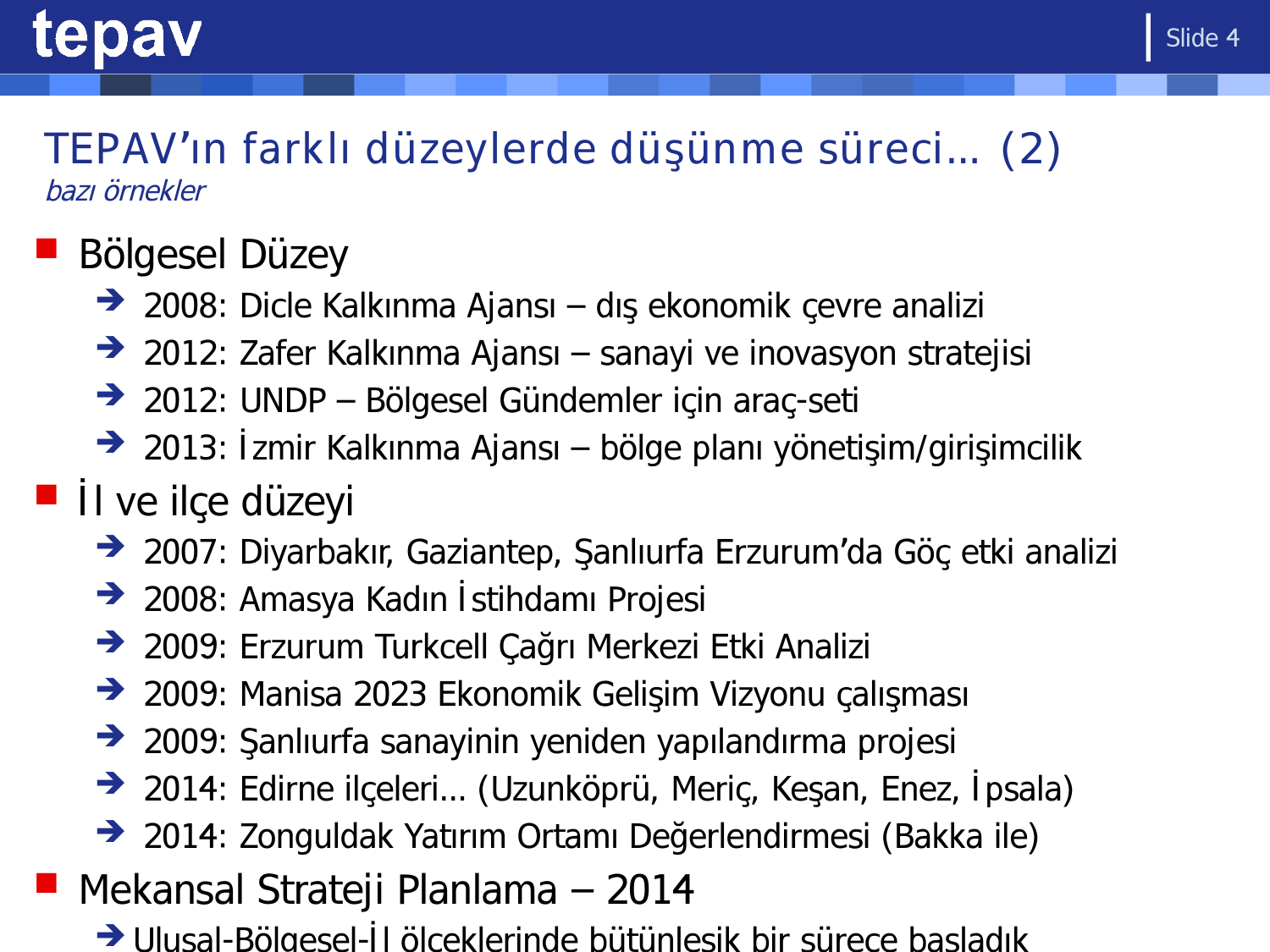

Slide 4
# TEPAV’ın farklı düzeylerde düşünme süreci… (2) bazı örnekler
Bölgesel Düzey
 2008: Dicle Kalkınma Ajansı – dış ekonomik çevre analizi
 2012: Zafer Kalkınma Ajansı – sanayi ve inovasyon stratejisi
 2012: UNDP – Bölgesel Gündemler için araç-seti
 2013: İzmir Kalkınma Ajansı – bölge planı yönetişim/girişimcilik
İl ve ilçe düzeyi
 2007: Diyarbakır, Gaziantep, Şanlıurfa Erzurum’da Göç etki analizi
 2008: Amasya Kadın İstihdamı Projesi
 2009: Erzurum Turkcell Çağrı Merkezi Etki Analizi
 2009: Manisa 2023 Ekonomik Gelişim Vizyonu çalışması
 2009: Şanlıurfa sanayinin yeniden yapılandırma projesi
 2014: Edirne ilçeleri… (Uzunköprü, Meriç, Keşan, Enez, İpsala)
 2014: Zonguldak Yatırım Ortamı Değerlendirmesi (Bakka ile)
Mekansal Strateji Planlama – 2014
Ulusal-Bölgesel-İl ölçeklerinde bütünleşik bir sürece başladık